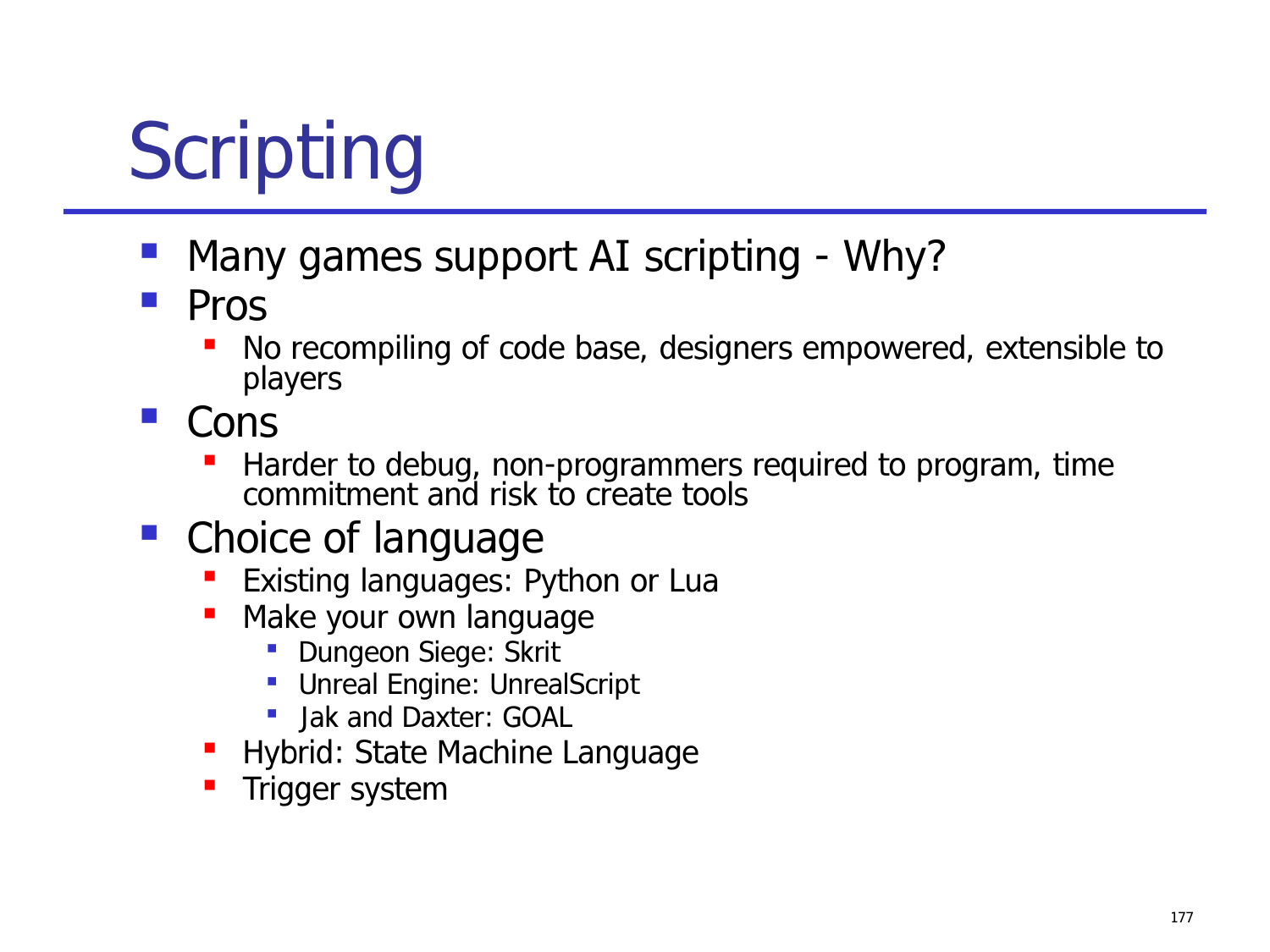

# Scripting
Many games support AI scripting - Why?
Pros
No recompiling of code base, designers empowered, extensible to players
Cons
Harder to debug, non-programmers required to program, time commitment and risk to create tools
Choice of language
Existing languages: Python or Lua
Make your own language
Dungeon Siege: Skrit
Unreal Engine: UnrealScript
Jak and Daxter: GOAL
Hybrid: State Machine Language
Trigger system
177